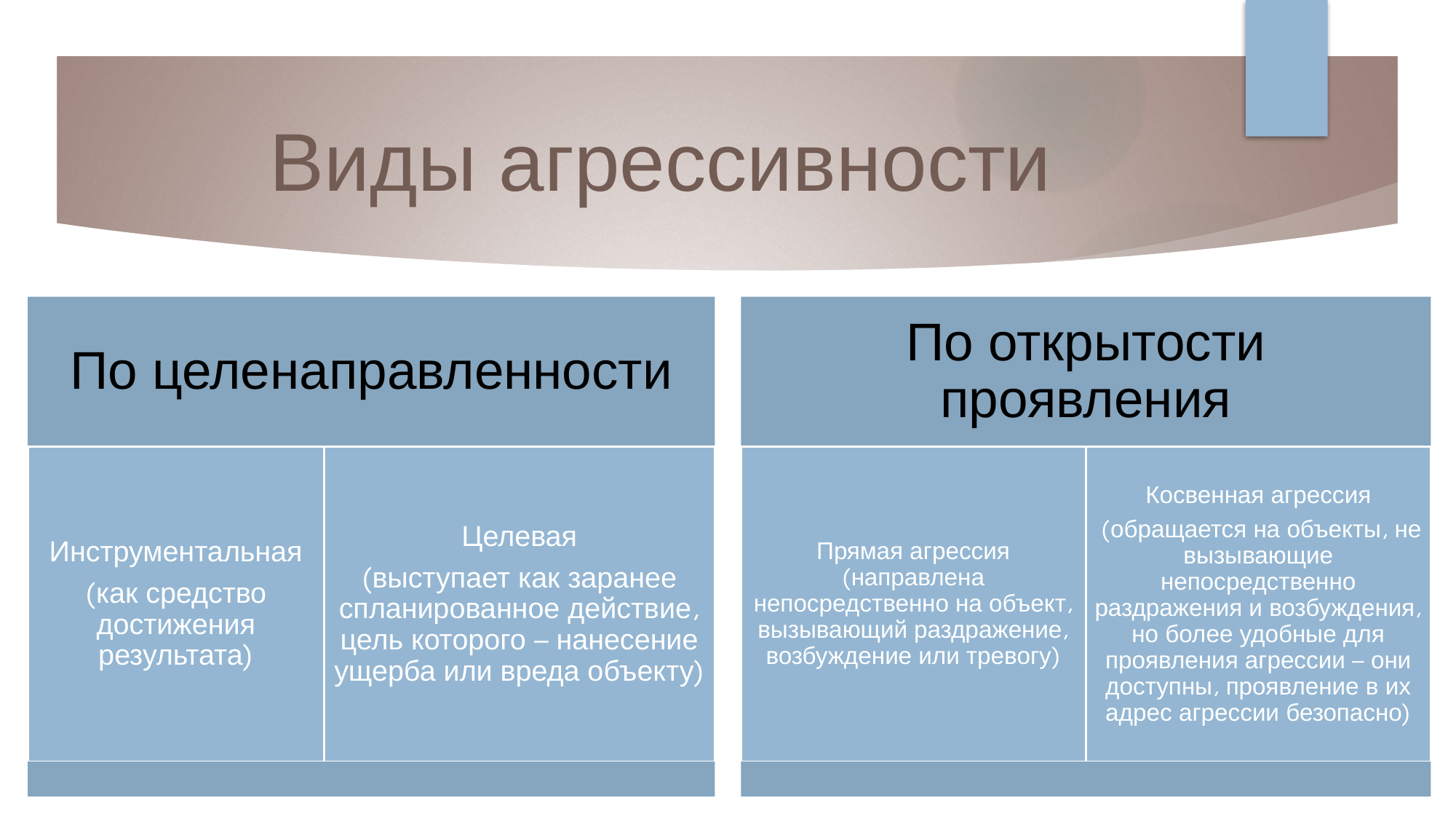

# Виды агрессивности
По целенаправленности
Инструментальная
(как средство достижения результата)
Целевая
(выступает как заранее спланированное действие, цель которого – нанесение ущерба или вреда объекту)
По открытости проявления
Прямая агрессия (направлена непосредственно на объект, вызывающий раздражение, возбуждение или тревогу)
Косвенная агрессия
 (обращается на объекты, не вызывающие непосредственно раздражения и возбуждения, но более удобные для проявления агрессии – они доступны, проявление в их адрес агрессии безопасно)